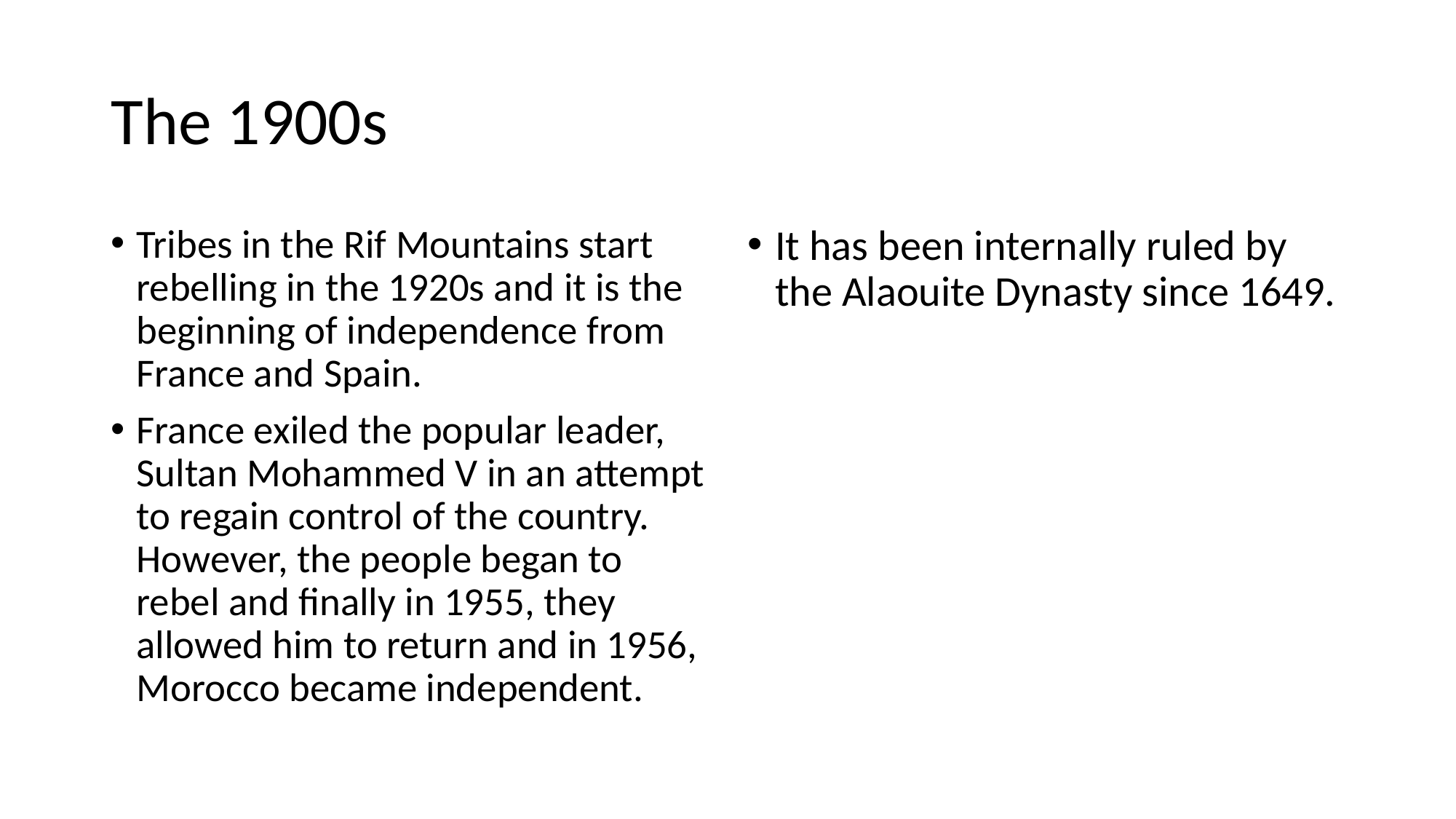

# The 1900s
Tribes in the Rif Mountains start rebelling in the 1920s and it is the beginning of independence from France and Spain.
France exiled the popular leader, Sultan Mohammed V in an attempt to regain control of the country.  However, the people began to rebel and finally in 1955, they allowed him to return and in 1956, Morocco became independent.

It has been internally ruled by the Alaouite Dynasty since 1649.